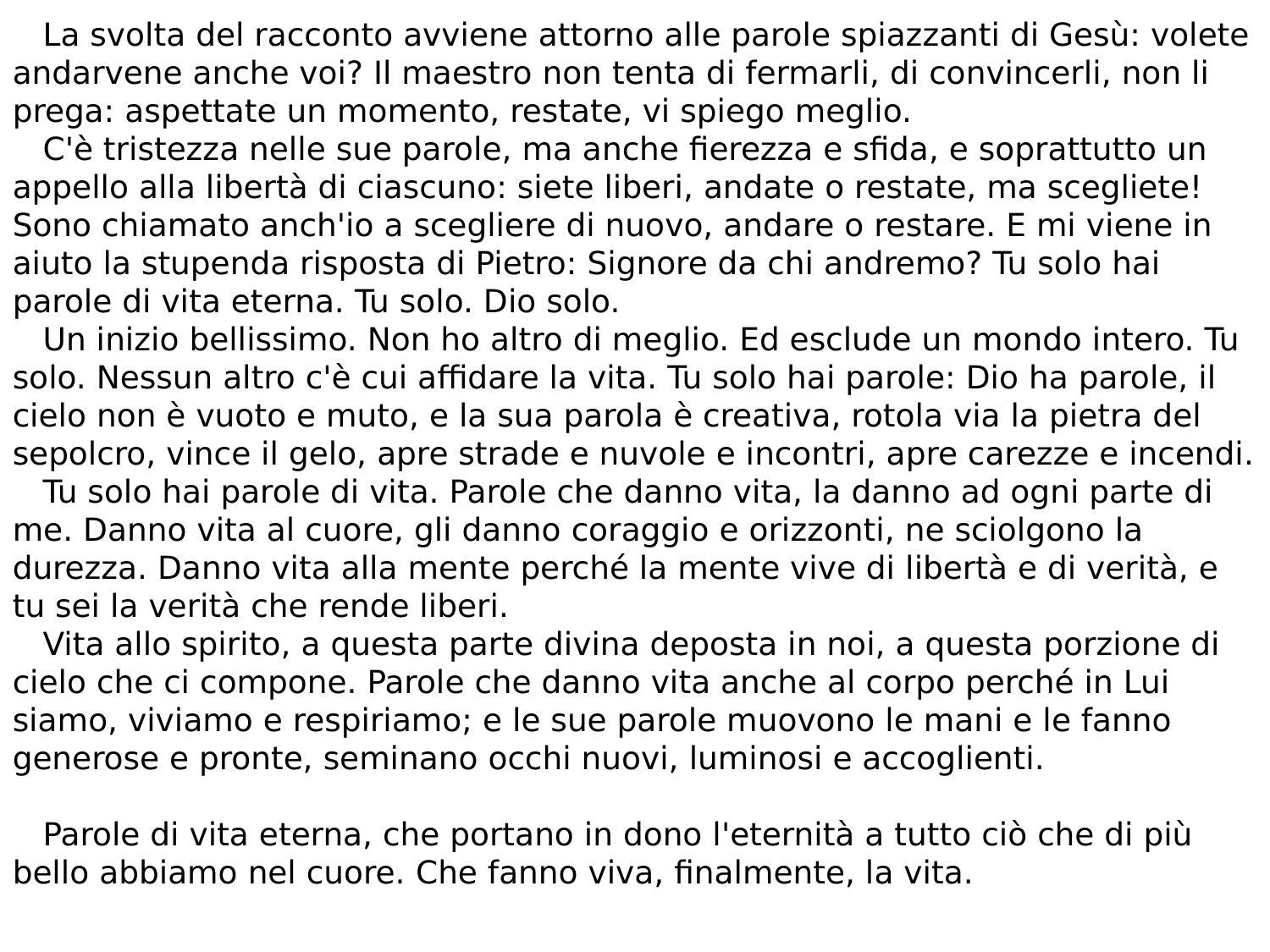

La svolta del racconto avviene attorno alle parole spiazzanti di Gesù: volete andarvene anche voi? Il maestro non tenta di fermarli, di convincerli, non li prega: aspettate un momento, restate, vi spiego meglio.
   C'è tristezza nelle sue parole, ma anche fierezza e sfida, e soprattutto un appello alla libertà di ciascuno: siete liberi, andate o restate, ma scegliete! Sono chiamato anch'io a scegliere di nuovo, andare o restare. E mi viene in aiuto la stupenda risposta di Pietro: Signore da chi andremo? Tu solo hai parole di vita eterna. Tu solo. Dio solo.
   Un inizio bellissimo. Non ho altro di meglio. Ed esclude un mondo intero. Tu solo. Nessun altro c'è cui affidare la vita. Tu solo hai parole: Dio ha parole, il cielo non è vuoto e muto, e la sua parola è creativa, rotola via la pietra del sepolcro, vince il gelo, apre strade e nuvole e incontri, apre carezze e incendi.
   Tu solo hai parole di vita. Parole che danno vita, la danno ad ogni parte di me. Danno vita al cuore, gli danno coraggio e orizzonti, ne sciolgono la durezza. Danno vita alla mente perché la mente vive di libertà e di verità, e tu sei la verità che rende liberi.
   Vita allo spirito, a questa parte divina deposta in noi, a questa porzione di cielo che ci compone. Parole che danno vita anche al corpo perché in Lui siamo, viviamo e respiriamo; e le sue parole muovono le mani e le fanno generose e pronte, seminano occhi nuovi, luminosi e accoglienti.

   Parole di vita eterna, che portano in dono l'eternità a tutto ciò che di più bello abbiamo nel cuore. Che fanno viva, finalmente, la vita.